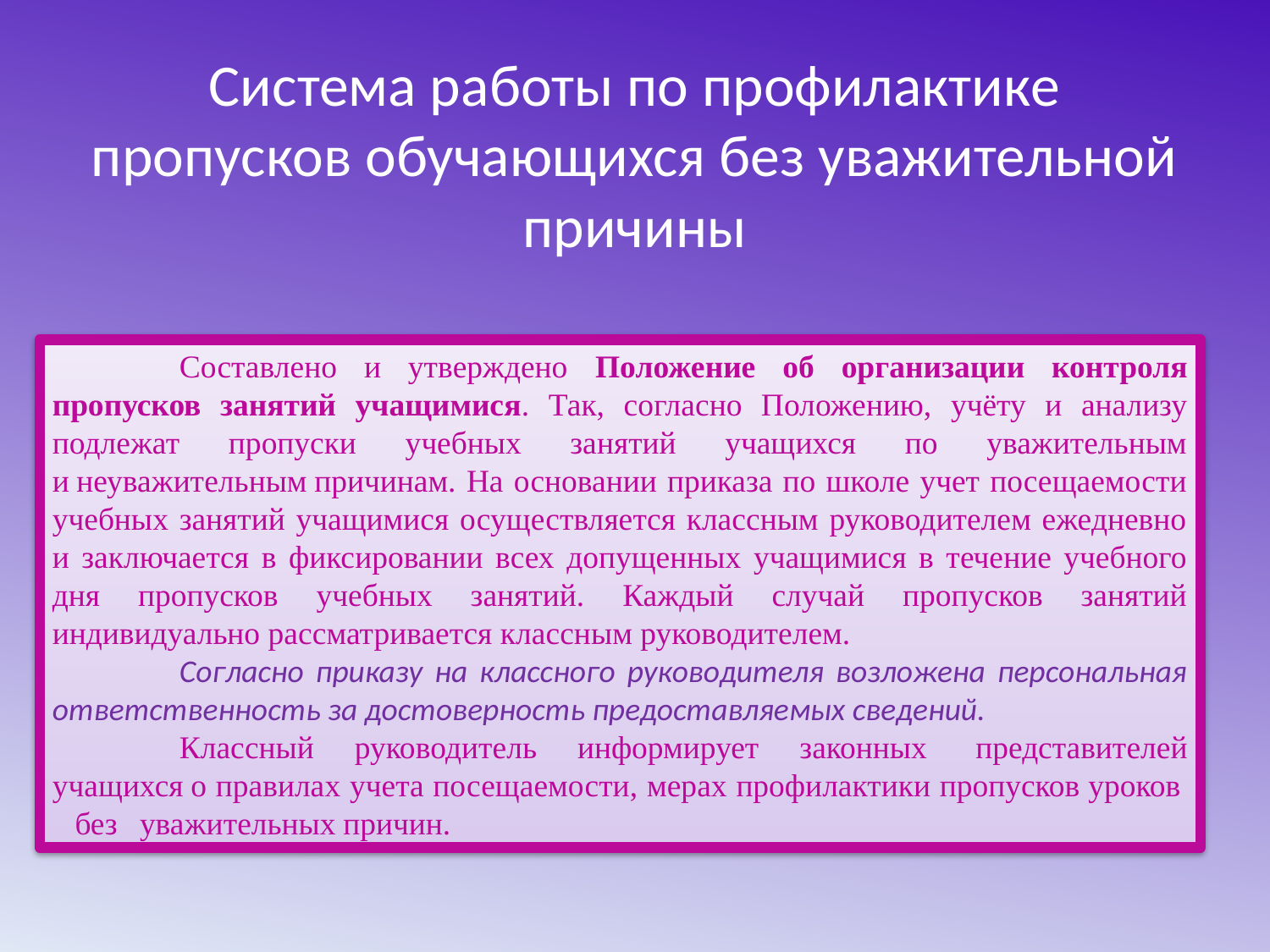

# Система работы по профилактике пропусков обучающихся без уважительной причины
	Составлено и утверждено Положение об организации контроля пропусков занятий учащимися. Так, согласно Положению, учёту и анализу подлежат пропуски учебных занятий учащихся по уважительным и неуважительным причинам. На основании приказа по школе учет посещаемости учебных занятий учащимися осуществляется классным руководителем ежедневно и заключается в фиксировании всех допущенных учащимися в течение учебного дня пропусков учебных занятий. Каждый случай пропусков занятий индивидуально рассматривается классным руководителем.
	Согласно приказу на классного руководителя возложена персональная ответственность за достоверность предоставляемых сведений.
	Классный руководитель информирует законных  представителей учащихся о правилах учета посещаемости, мерах профилактики пропусков уроков     без   уважительных причин.